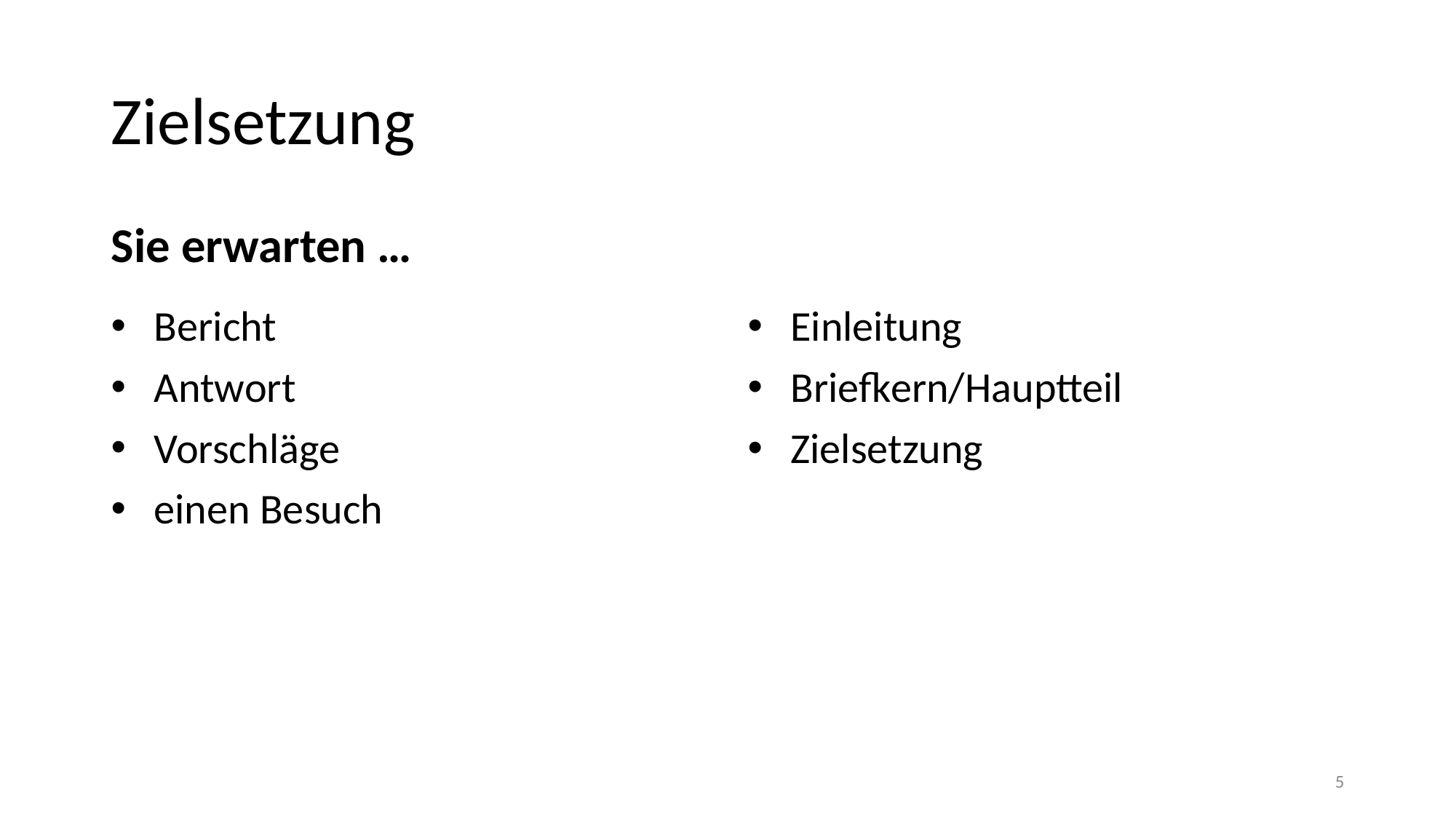

# Zielsetzung
Sie erwarten …

Bericht
Antwort
Vorschläge
einen Besuch
Einleitung
Briefkern/Hauptteil
Zielsetzung
5